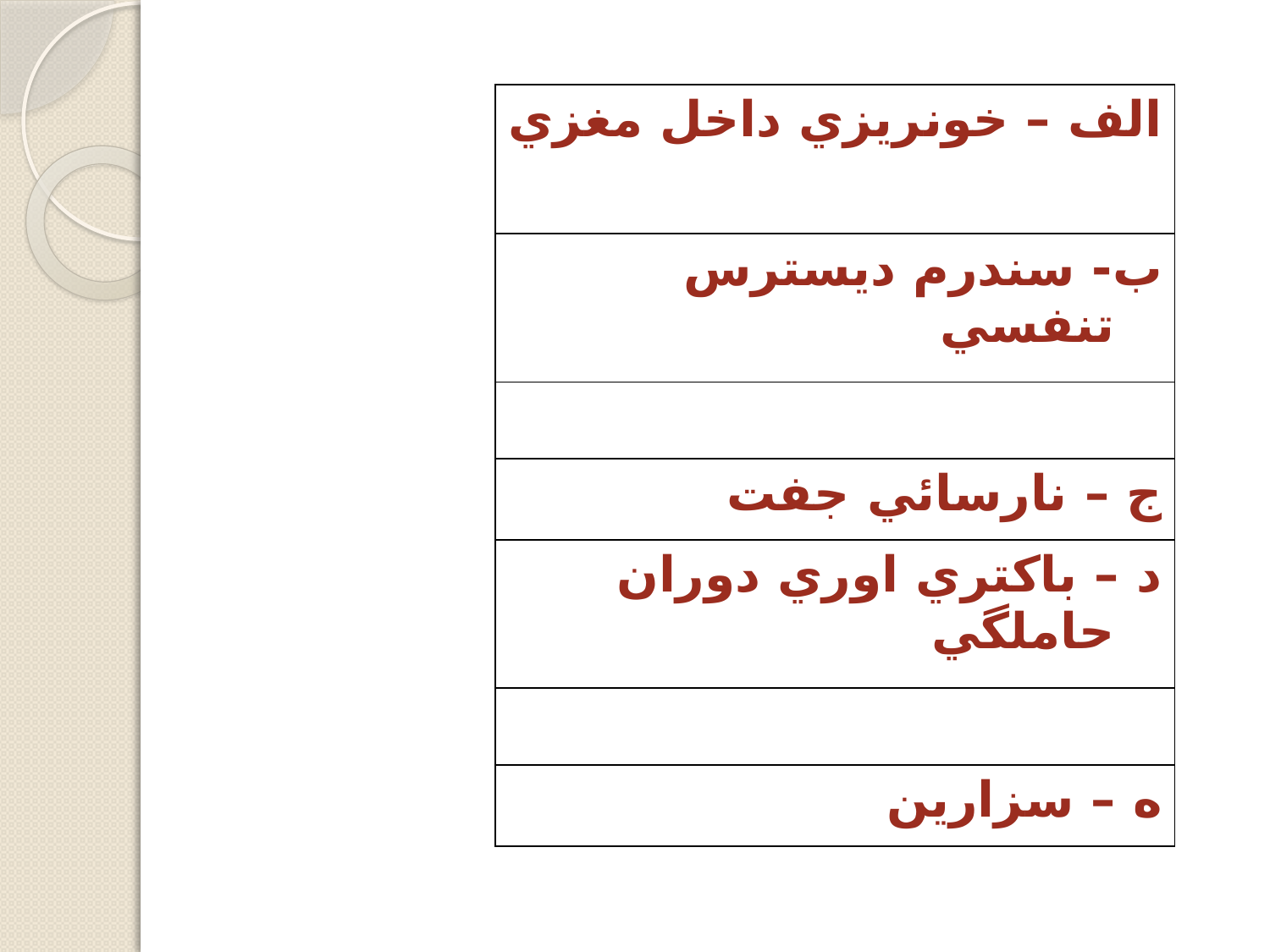

| الف – خونريزي داخل مغزي |
| --- |
| ب- سندرم ديسترس تنفسي |
|  |
| ج – نارسائي جفت |
| د – باكتري اوري دوران حاملگي |
|  |
| ه – سزارين |